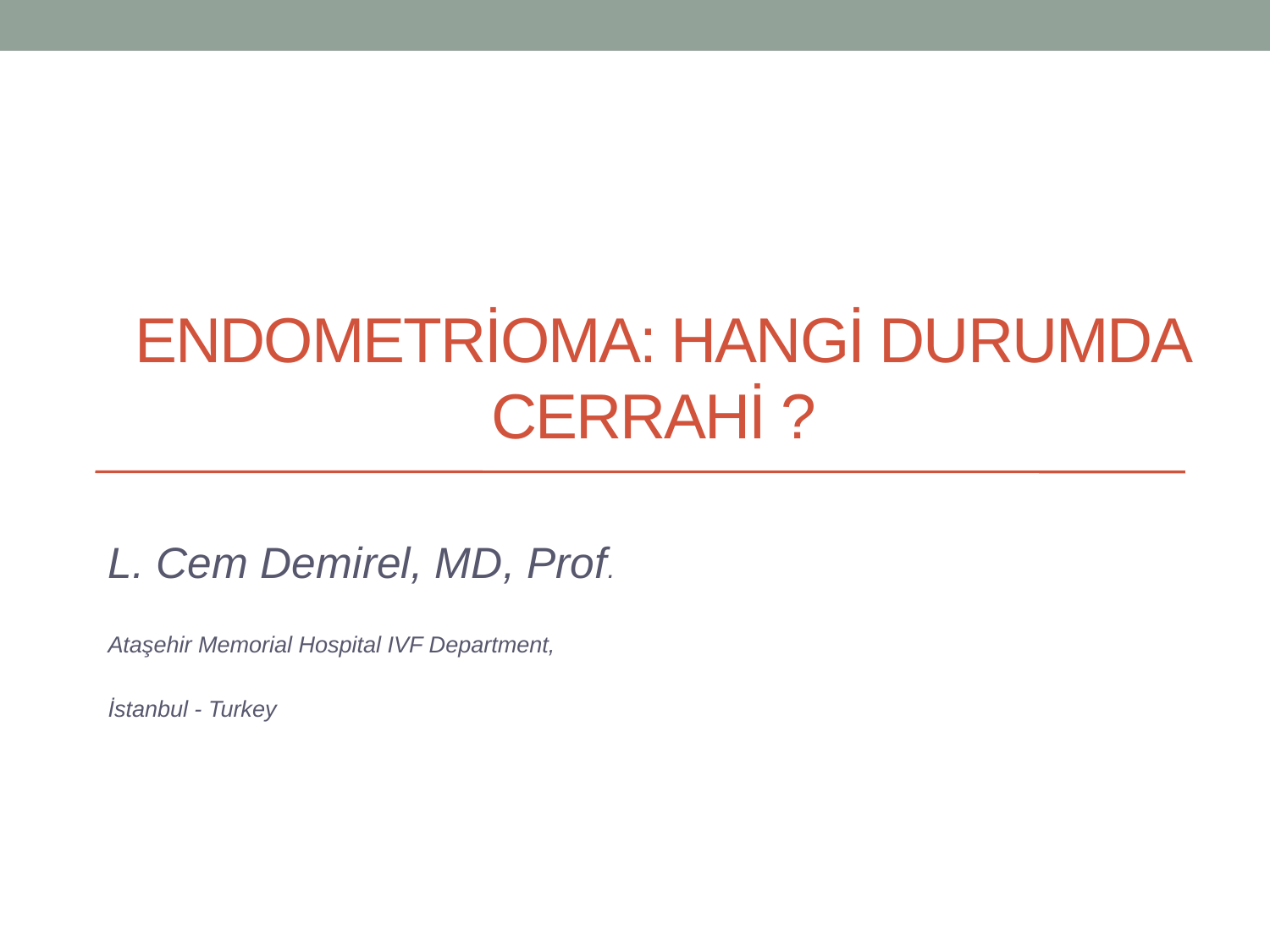

# Endometrİoma: HANGİ DURUMDA cerrahİ ?

L. Cem Demirel, MD, Prof.

Ataşehir Memorial Hospital IVF Department,

İstanbul - Turkey